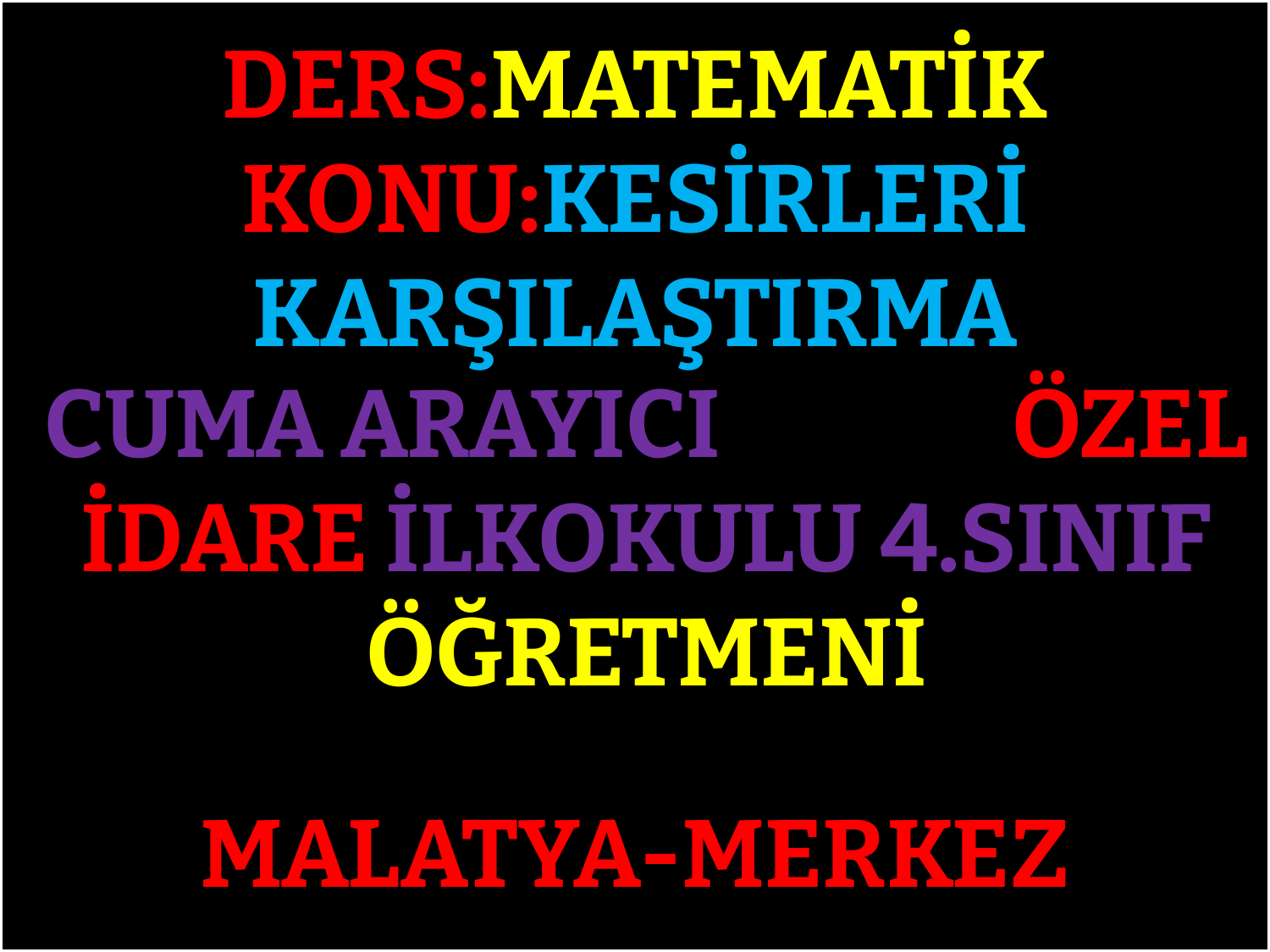

DERS:MATEMATİK
KONU:KESİRLERİ KARŞILAŞTIRMA
#
CUMA ARAYICI                 ÖZEL İDARE İLKOKULU 4.SINIF ÖĞRETMENİ
MALATYA-MERKEZ